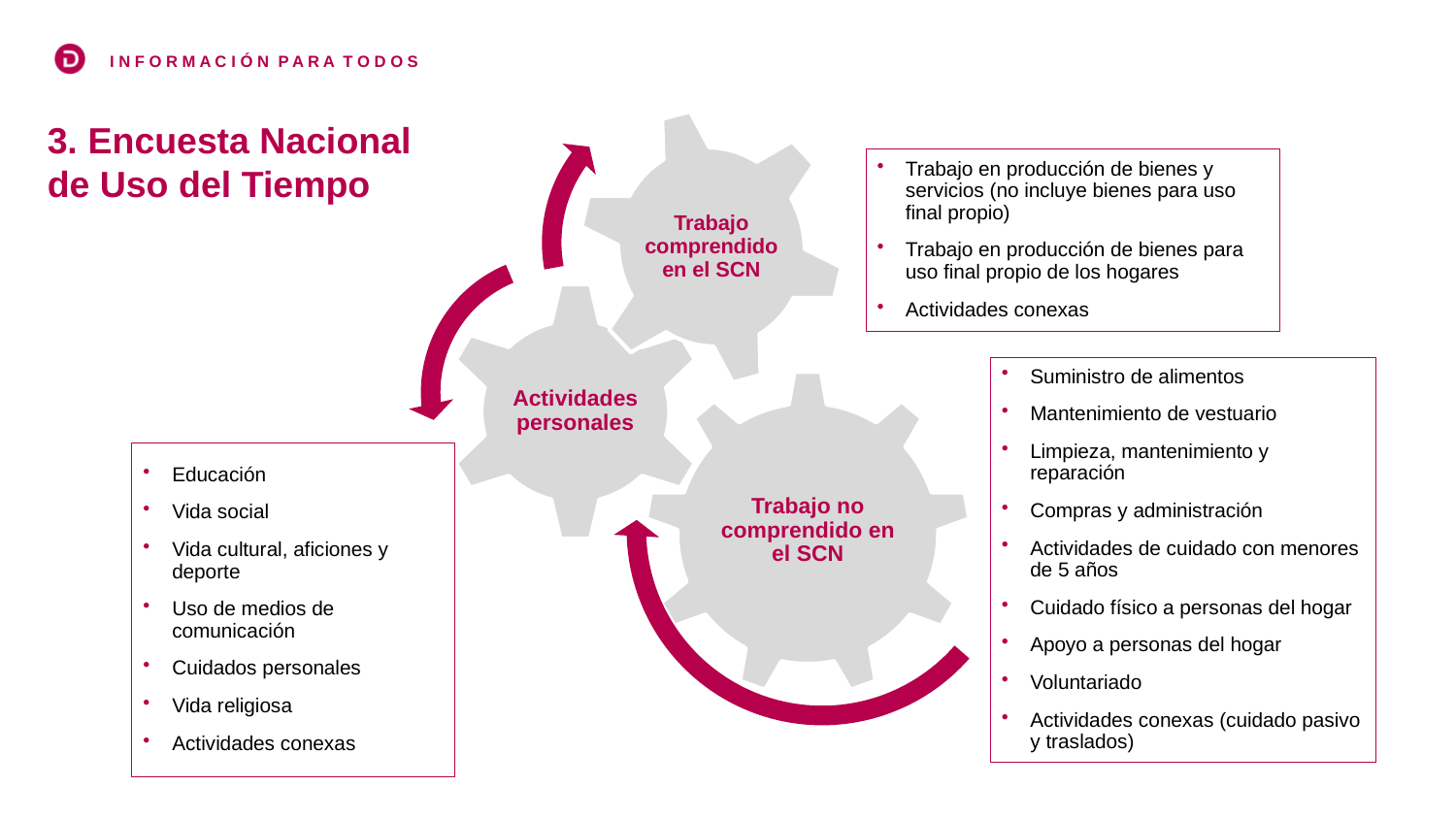

Trabajo comprendido en el SCN

Trabajo en producción de bienes y servicios (no incluye bienes para uso final propio)
Trabajo en producción de bienes para uso final propio de los hogares
Actividades conexas

Actividades personales

Suministro de alimentos
Mantenimiento de vestuario
Limpieza, mantenimiento y reparación
Compras y administración
Actividades de cuidado con menores de 5 años
Cuidado físico a personas del hogar
Apoyo a personas del hogar
Voluntariado
Actividades conexas (cuidado pasivo y traslados)
Trabajo no comprendido en el SCN
Educación
Vida social
Vida cultural, aficiones y deporte
Uso de medios de comunicación
Cuidados personales
Vida religiosa
Actividades conexas
3. Encuesta Nacional
de Uso del Tiempo